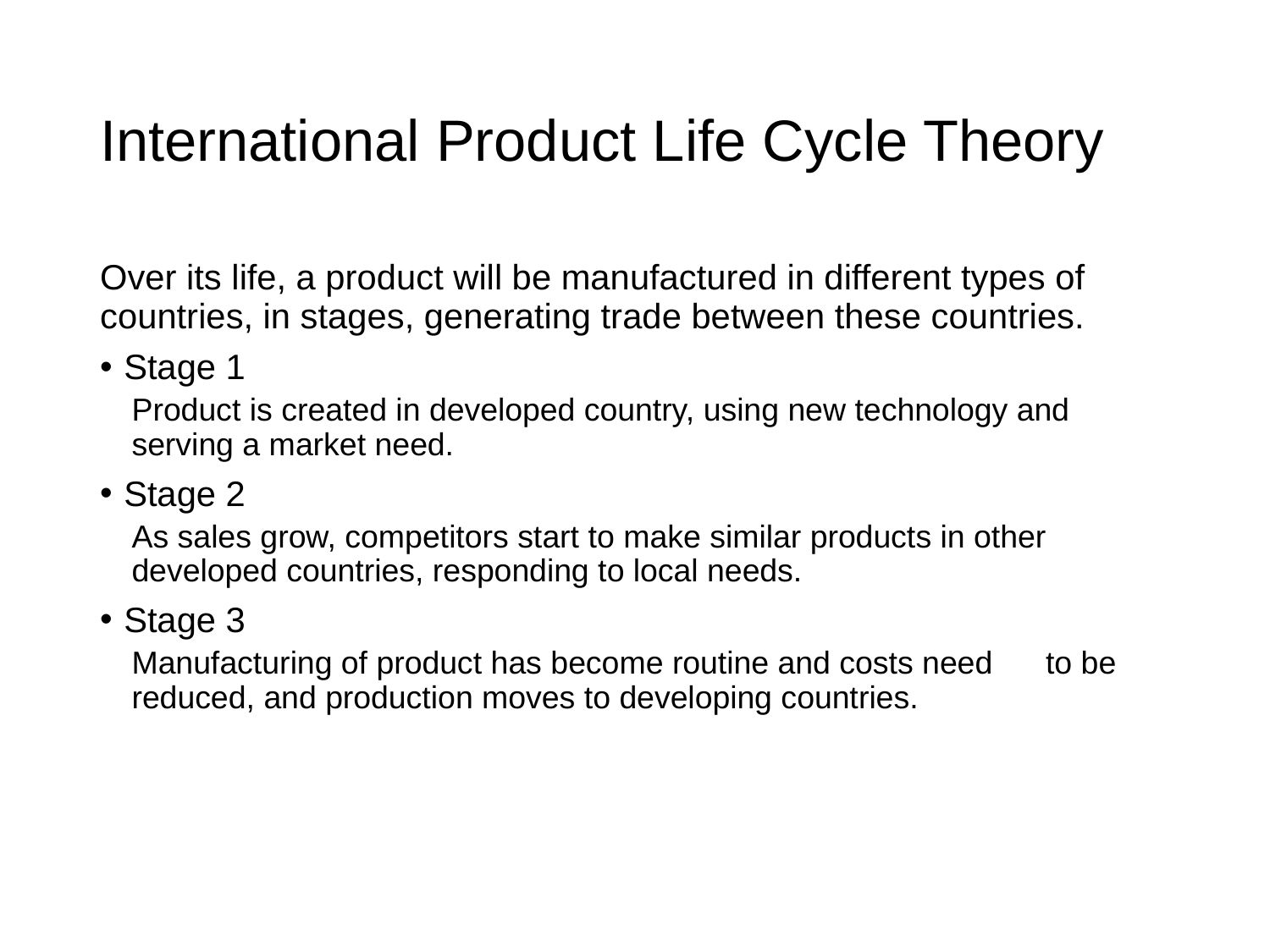

# International Product Life Cycle Theory
Over its life, a product will be manufactured in different types of countries, in stages, generating trade between these countries.
Stage 1
Product is created in developed country, using new technology and serving a market need.
Stage 2
As sales grow, competitors start to make similar products in other developed countries, responding to local needs.
Stage 3
Manufacturing of product has become routine and costs need      to be reduced, and production moves to developing countries.